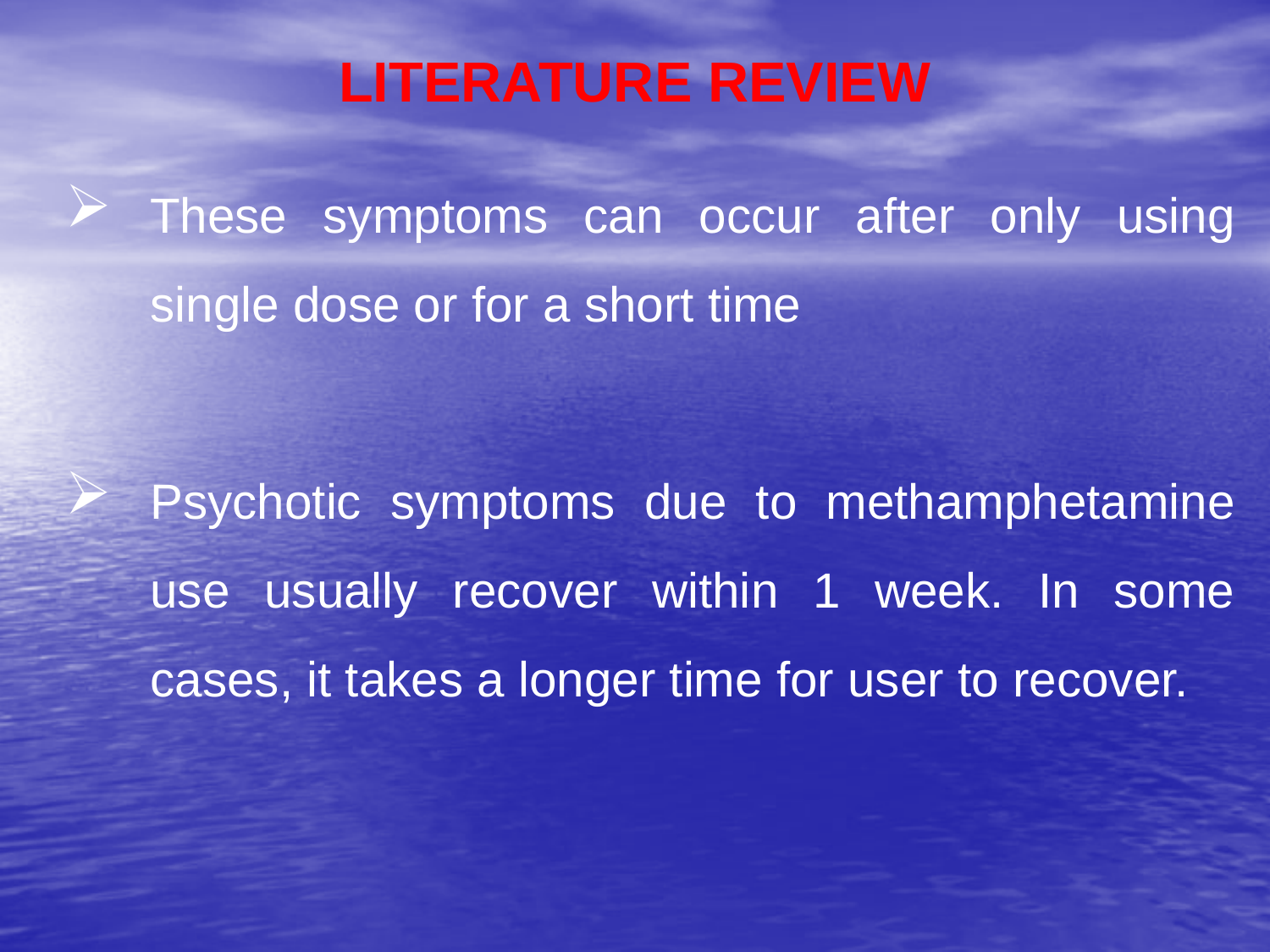

# LITERATURE REVIEW
These symptoms can occur after only using single dose or for a short time

Psychotic symptoms due to methamphetamine use usually recover within 1 week. In some cases, it takes a longer time for user to recover.